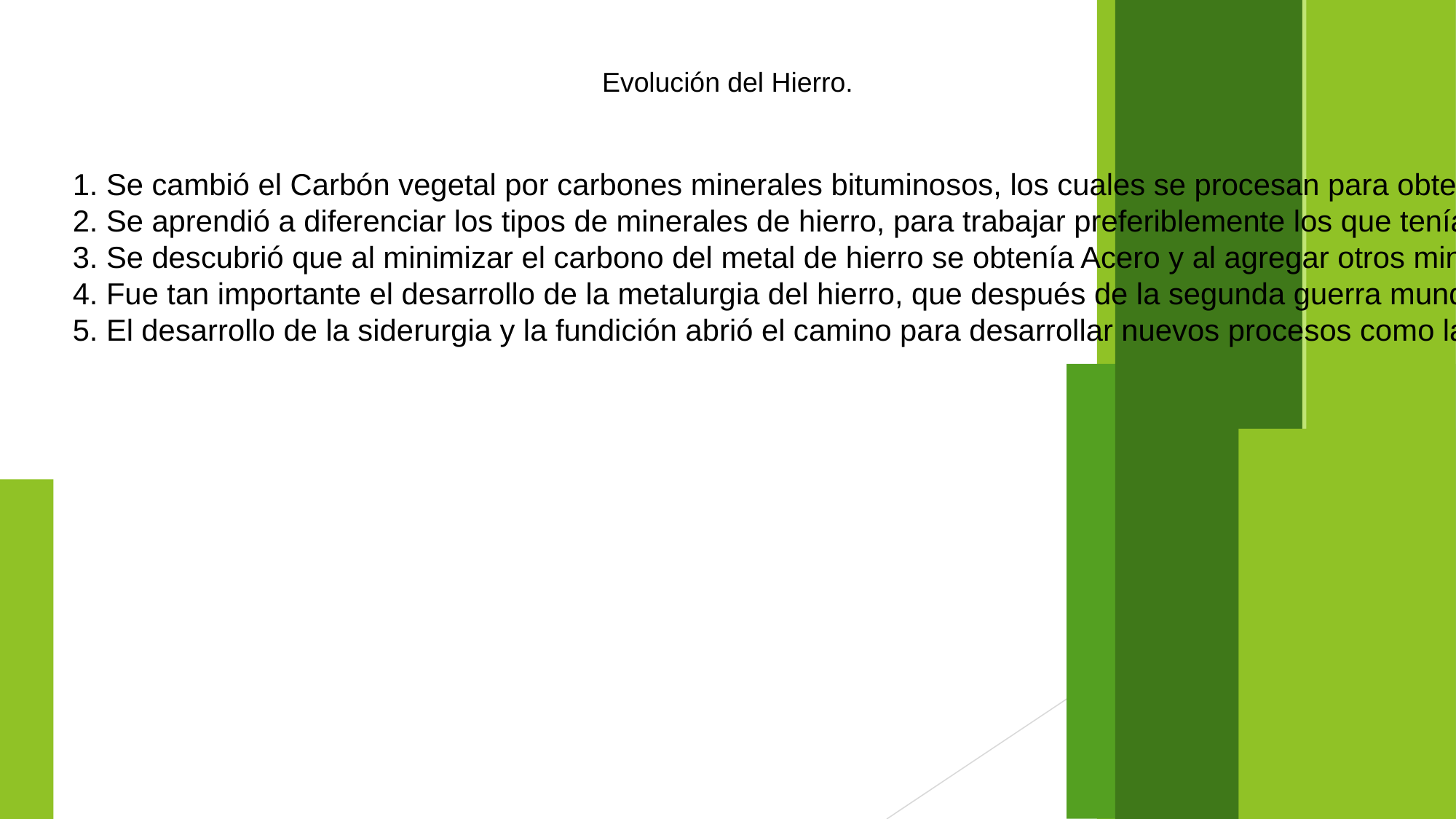

Evolución del Hierro.

1. Se cambió el Carbón vegetal por carbones minerales bituminosos, los cuales se procesan para obtener COKE que es el combustible para procesar el hierro. Actualmente.
2. Se aprendió a diferenciar los tipos de minerales de hierro, para trabajar preferiblemente los que tenían mayor cantidad del metal.
3. Se descubrió que al minimizar el carbono del metal de hierro se obtenía Acero y al agregar otros minerales se obtenían otros metales especiales.
4. Fue tan importante el desarrollo de la metalurgia del hierro, que después de la segunda guerra mundial, la riqueza de los países se media en la cantidad de toneladas de acero producidas… actualmente ya no es así… sin embargo, no olvidemos que Japón se recuperó de su crísis económica abriendo siderurgias.
5. El desarrollo de la siderurgia y la fundición abrió el camino para desarrollar nuevos procesos como la soldadura, la corrosión, etc